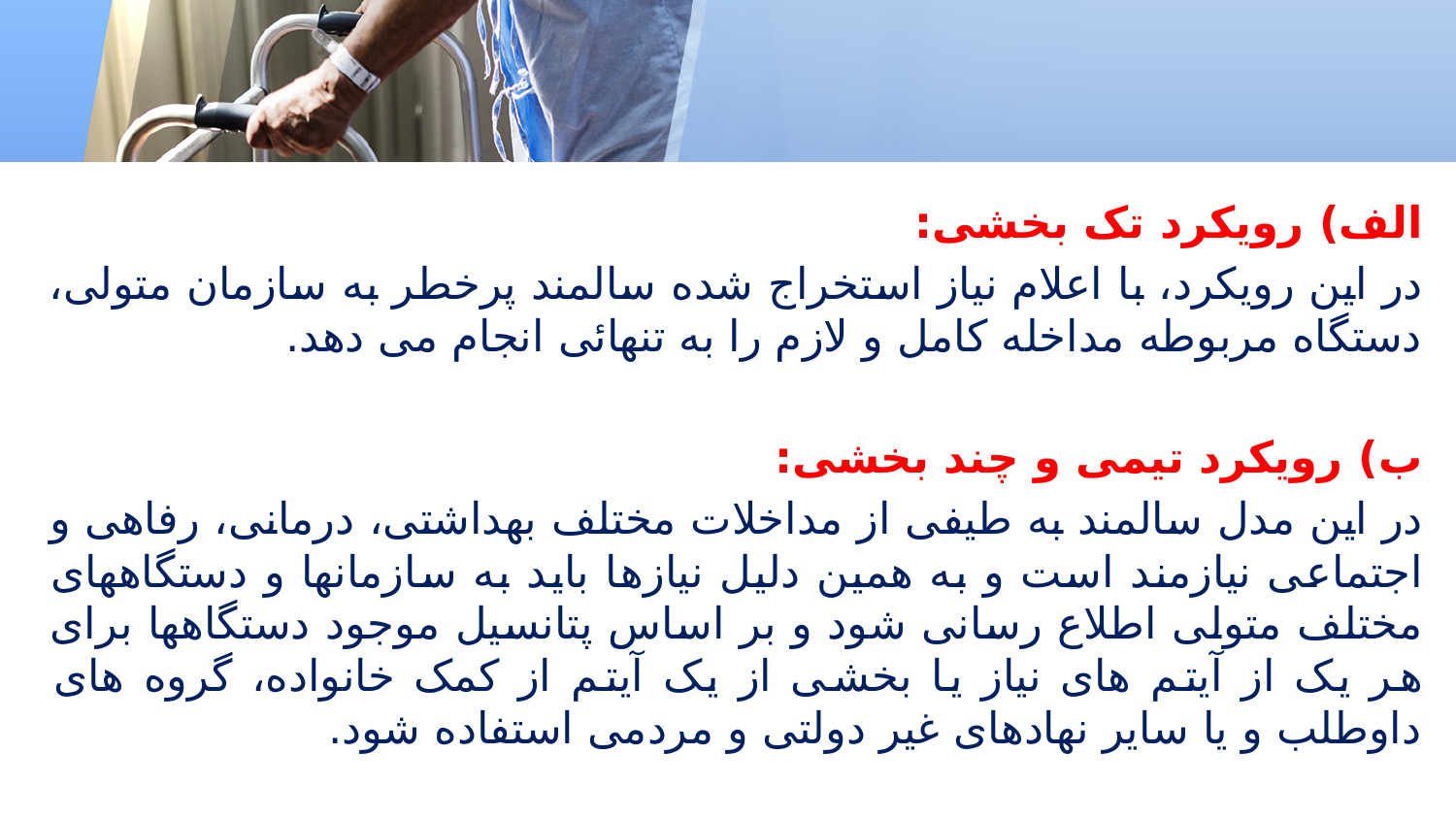

الف) رویکرد تک بخشی:
در این رویکرد، با اعلام نیاز استخراج شده سالمند پرخطر به سازمان متولی، دستگاه مربوطه مداخله کامل و لازم را به تنهائی انجام می دهد.

ب‌) رویکرد تیمی و چند بخشی:
در این مدل سالمند به طیفی از مداخلات مختلف بهداشتی، درمانی، رفاهی و اجتماعی نیازمند است و به همین دلیل نیازها باید به سازمانها و دستگاههای مختلف متولی اطلاع رسانی شود و بر اساس پتانسیل موجود دستگاهها برای هر یک از آیتم های نیاز یا بخشی از یک آیتم از کمک خانواده، گروه های داوطلب و یا سایر نهادهای غیر دولتی و مردمی استفاده شود.